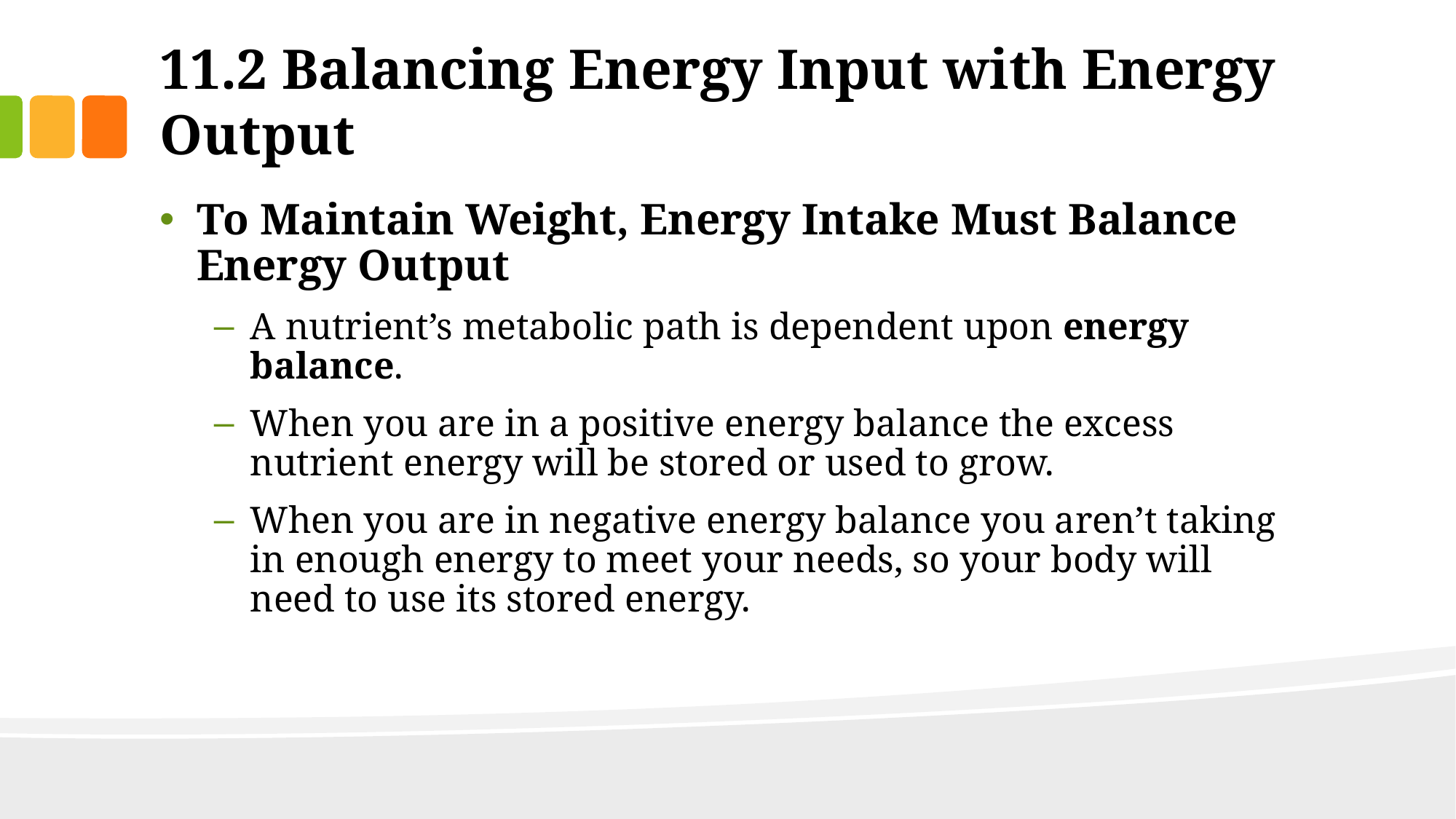

# 11.2 Balancing Energy Input with Energy Output
To Maintain Weight, Energy Intake Must Balance Energy Output
A nutrient’s metabolic path is dependent upon energy balance.
When you are in a positive energy balance the excess nutrient energy will be stored or used to grow.
When you are in negative energy balance you aren’t taking in enough energy to meet your needs, so your body will need to use its stored energy.